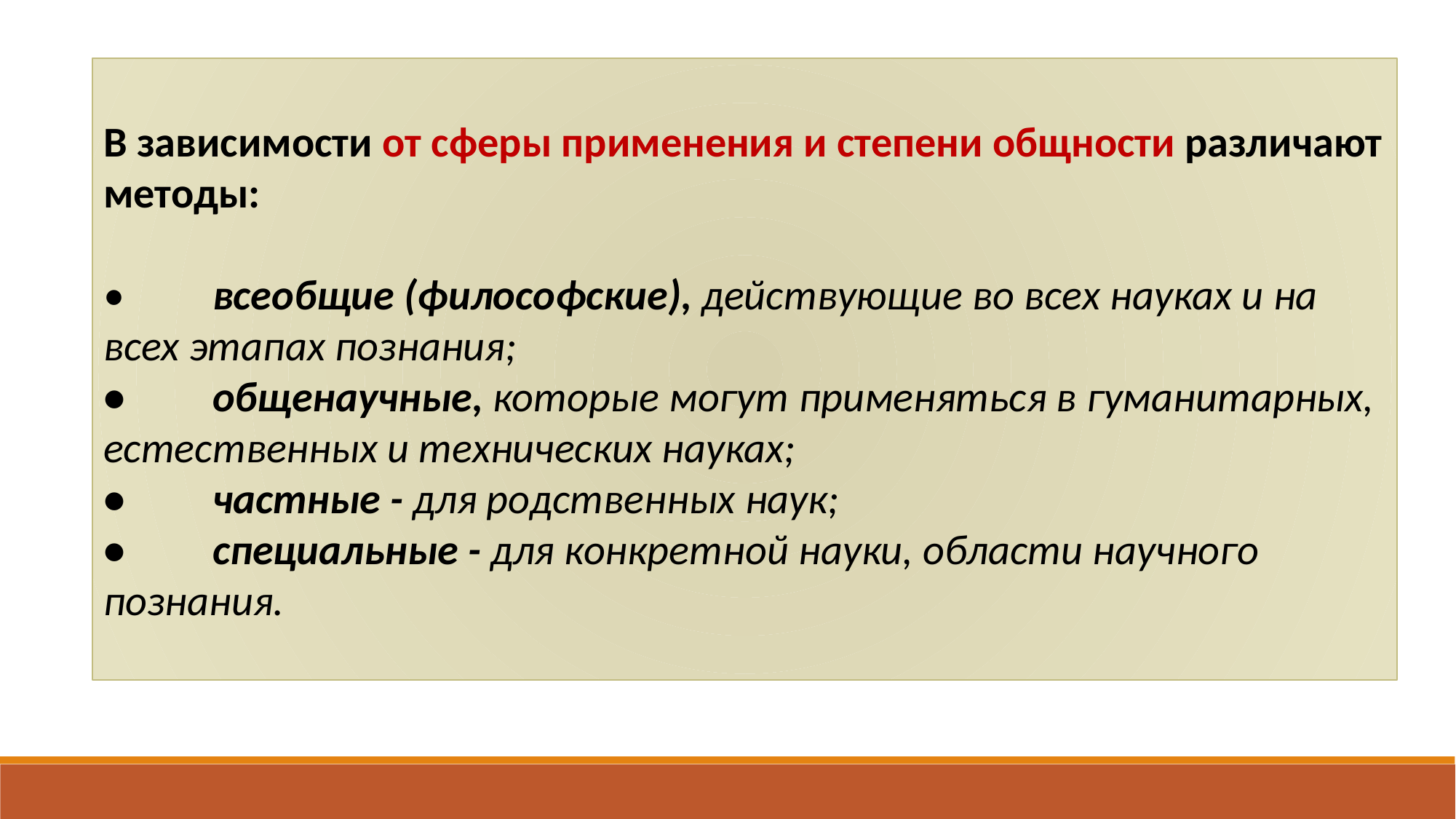

В зависимости от сферы применения и степени общности различают методы:

•	всеобщие (философские), действующие во всех науках и на всех этапах познания;
•	общенаучные, которые могут применяться в гуманитарных, естественных и технических науках;
•	частные - для родственных наук;
•	специальные - для конкретной науки, области научного познания.